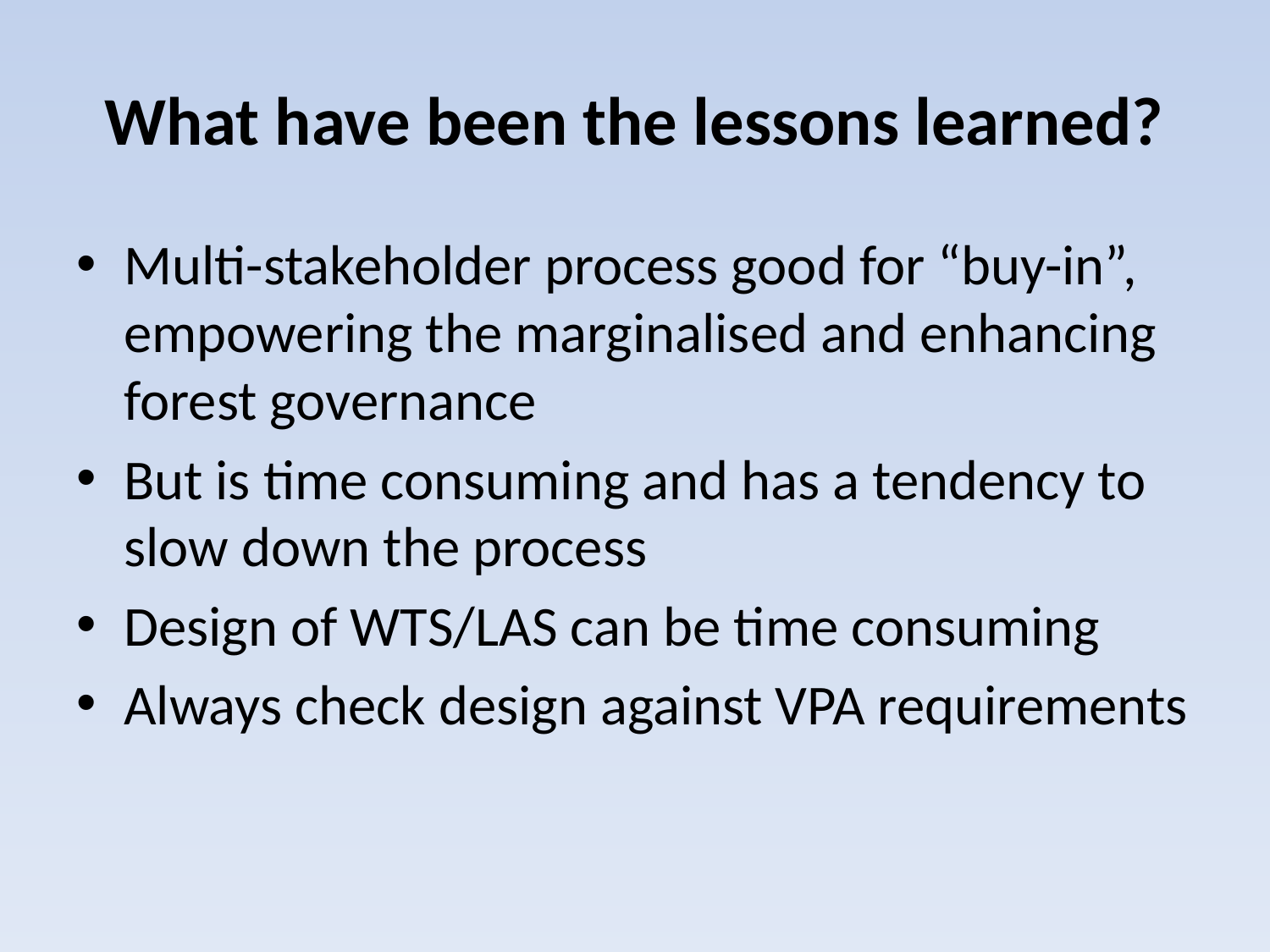

# What have been the lessons learned?
Multi-stakeholder process good for “buy-in”, empowering the marginalised and enhancing forest governance
But is time consuming and has a tendency to slow down the process
Design of WTS/LAS can be time consuming
Always check design against VPA requirements